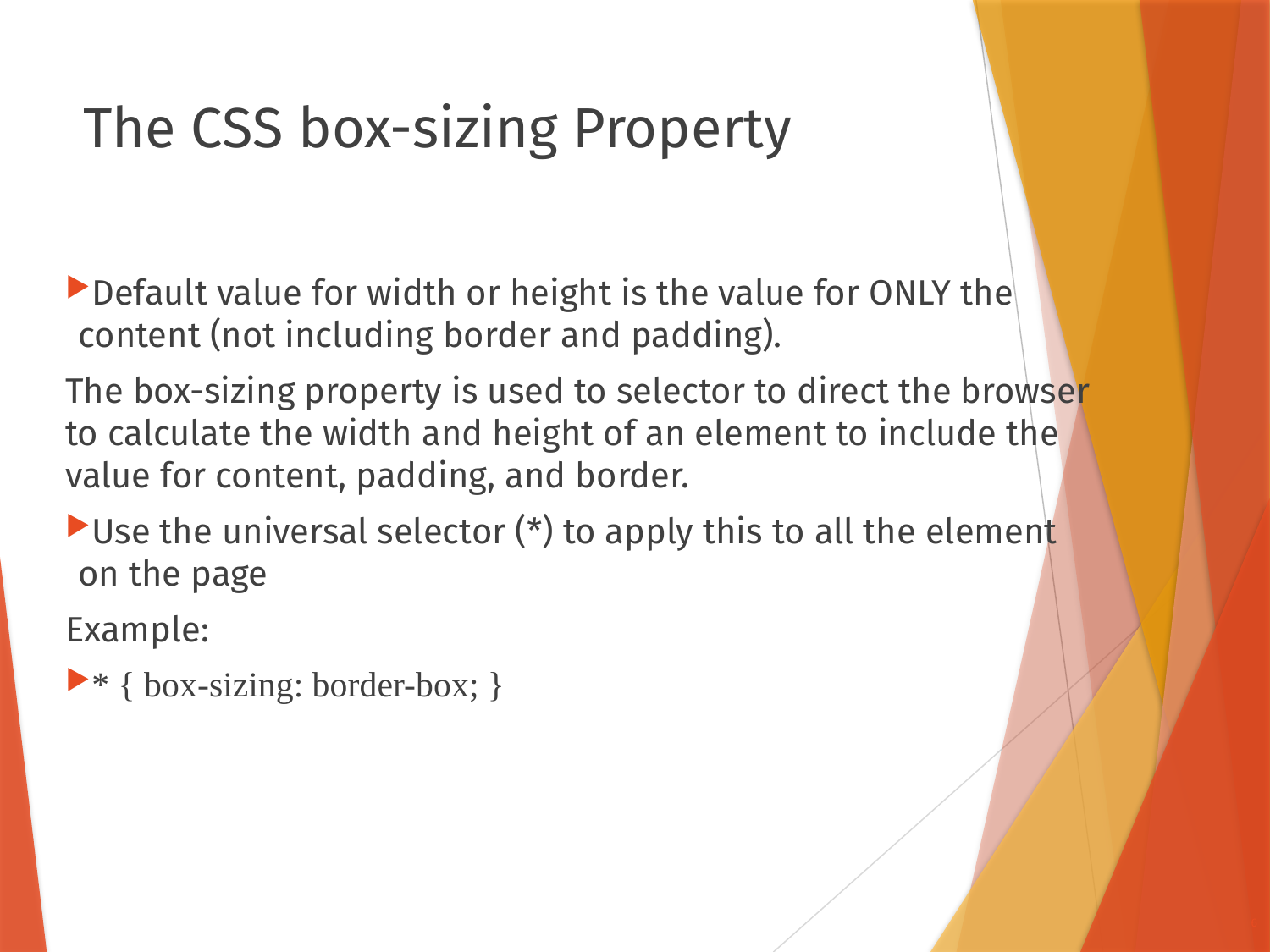

# The CSS box-sizing Property
Default value for width or height is the value for ONLY the content (not including border and padding).
The box-sizing property is used to selector to direct the browser to calculate the width and height of an element to include the value for content, padding, and border.
Use the universal selector (*) to apply this to all the element on the page
Example:
* { box-sizing: border-box; }
6